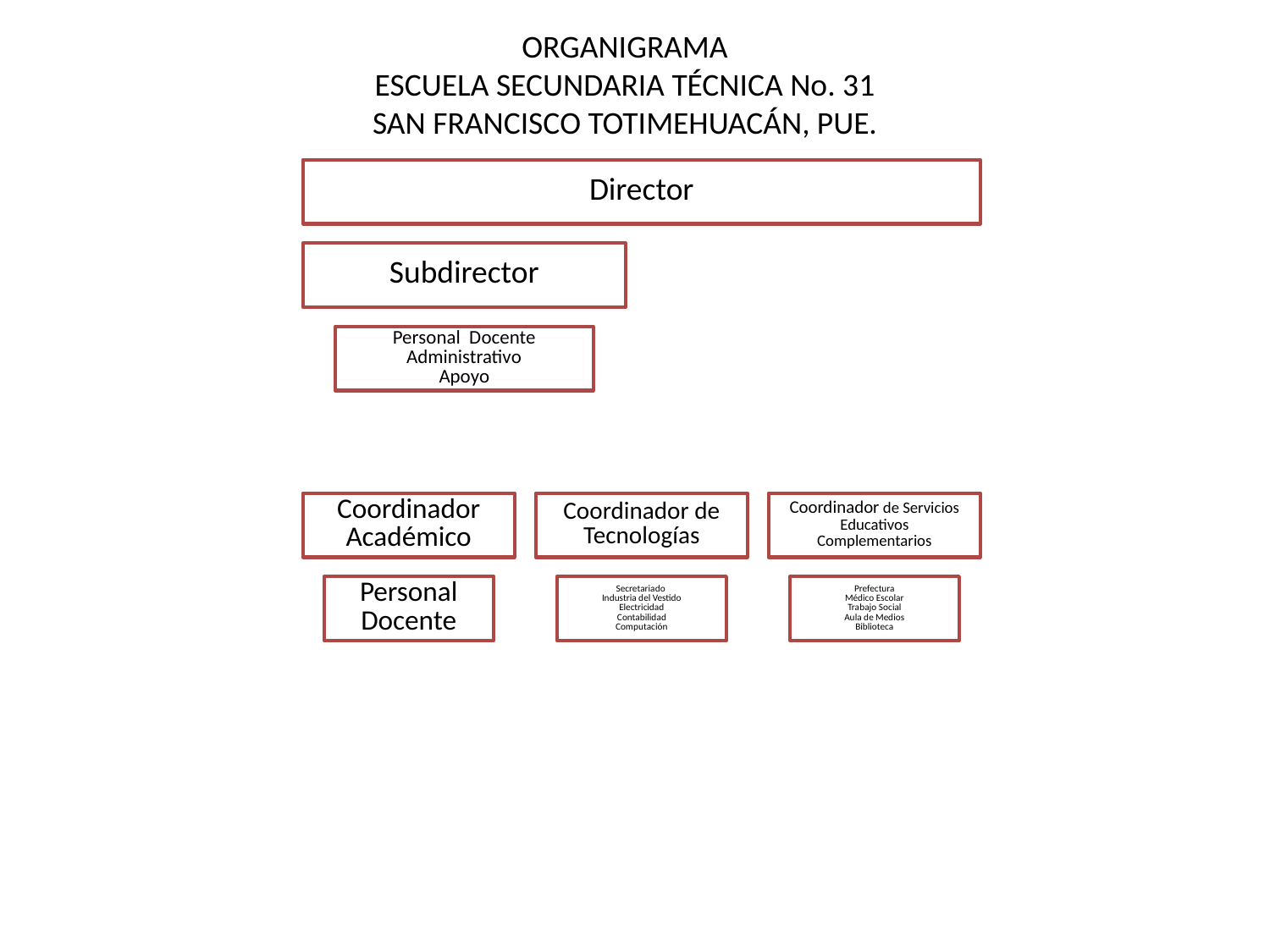

ORGANIGRAMA
ESCUELA SECUNDARIA TÉCNICA No. 31
SAN FRANCISCO TOTIMEHUACÁN, PUE.
Director
Subdirector
Coordinador Académico
Coordinador de Tecnologías
Prefectura
Médico Escolar
Trabajo Social
Aula de Medios
Biblioteca
Secretariado
Industria del Vestido
Electricidad
Contabilidad
Computación
Personal Docente
Personal  Docente
Administrativo
Apoyo